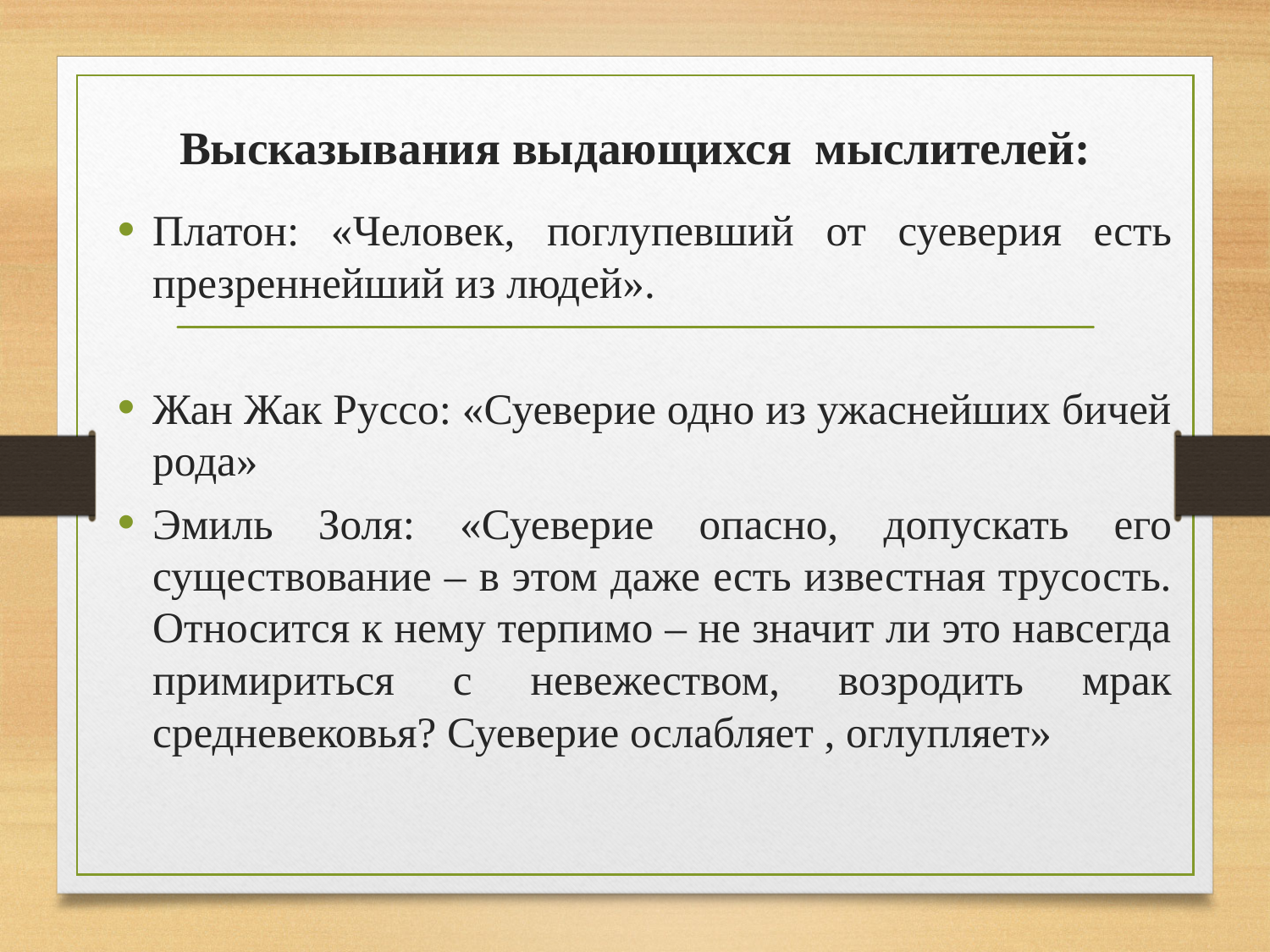

# Высказывания выдающихся  мыслителей:
Платон: «Человек, поглупевший от суеверия есть презреннейший из людей».

Жан Жак Руссо: «Суеверие одно из ужаснейших бичей рода»
Эмиль Золя: «Суеверие опасно, допускать его существование – в этом даже есть известная трусость. Относится к нему терпимо – не значит ли это навсегда примириться с невежеством, возродить мрак средневековья? Суеверие ослабляет , оглупляет»